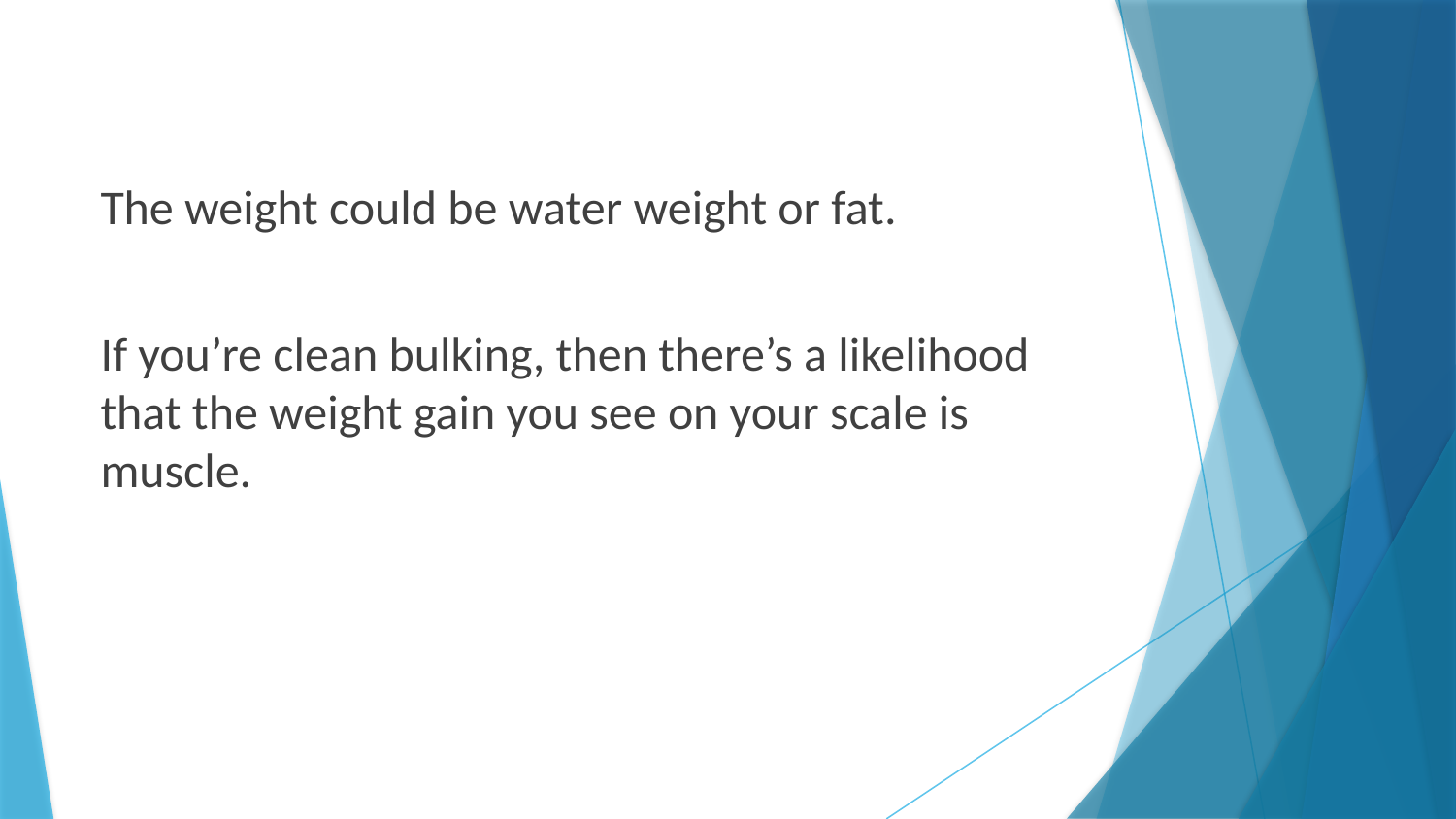

The weight could be water weight or fat.

If you’re clean bulking, then there’s a likelihood that the weight gain you see on your scale is muscle.